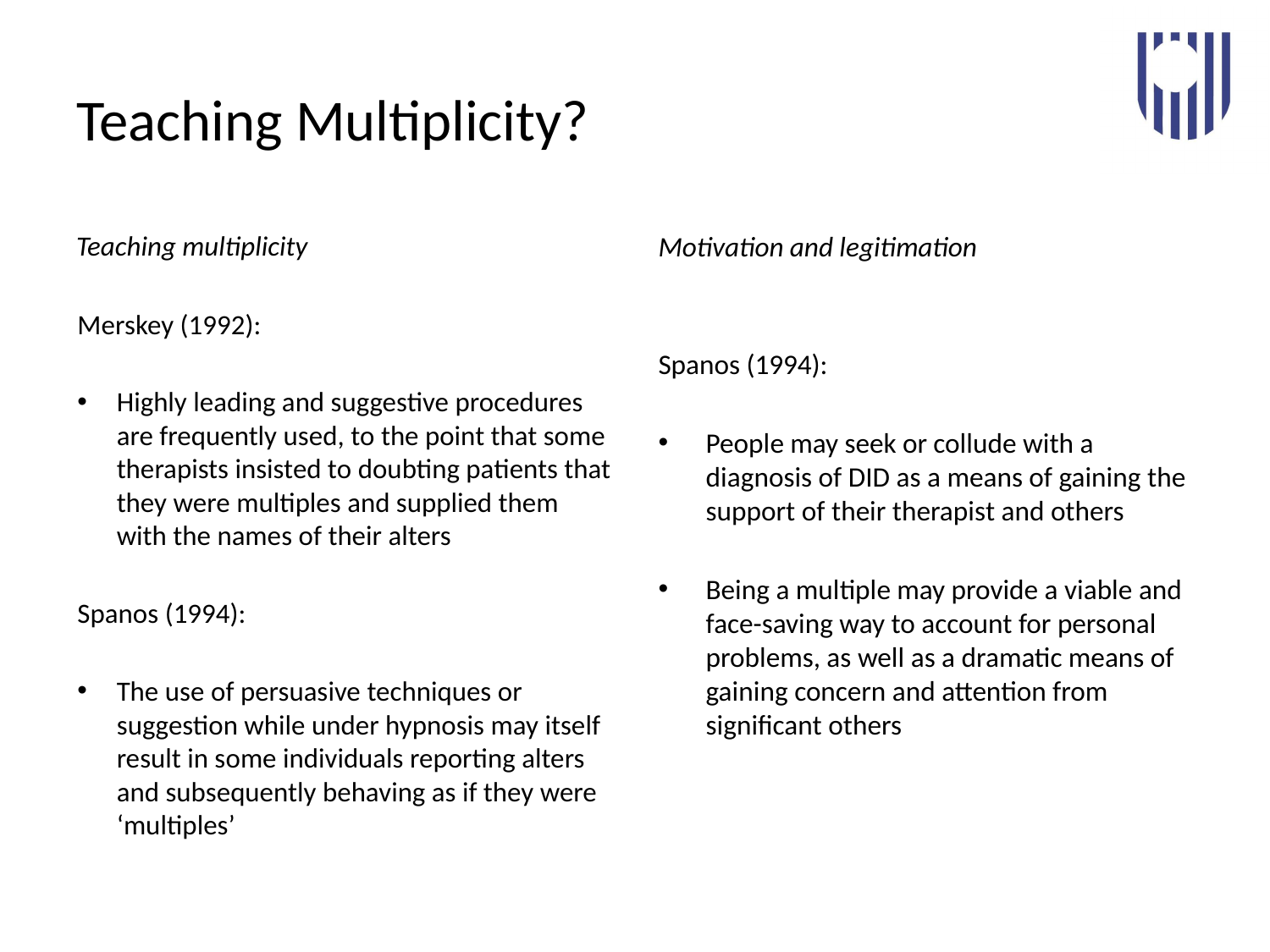

# Teaching Multiplicity?
Teaching multiplicity

Merskey (1992):

Highly leading and suggestive procedures are frequently used, to the point that some therapists insisted to doubting patients that they were multiples and supplied them with the names of their alters

Spanos (1994):

The use of persuasive techniques or suggestion while under hypnosis may itself result in some individuals reporting alters and subsequently behaving as if they were ‘multiples’
Motivation and legitimation

Spanos (1994):

People may seek or collude with a diagnosis of DID as a means of gaining the support of their therapist and others

Being a multiple may provide a viable and face-saving way to account for personal problems, as well as a dramatic means of gaining concern and attention from significant others